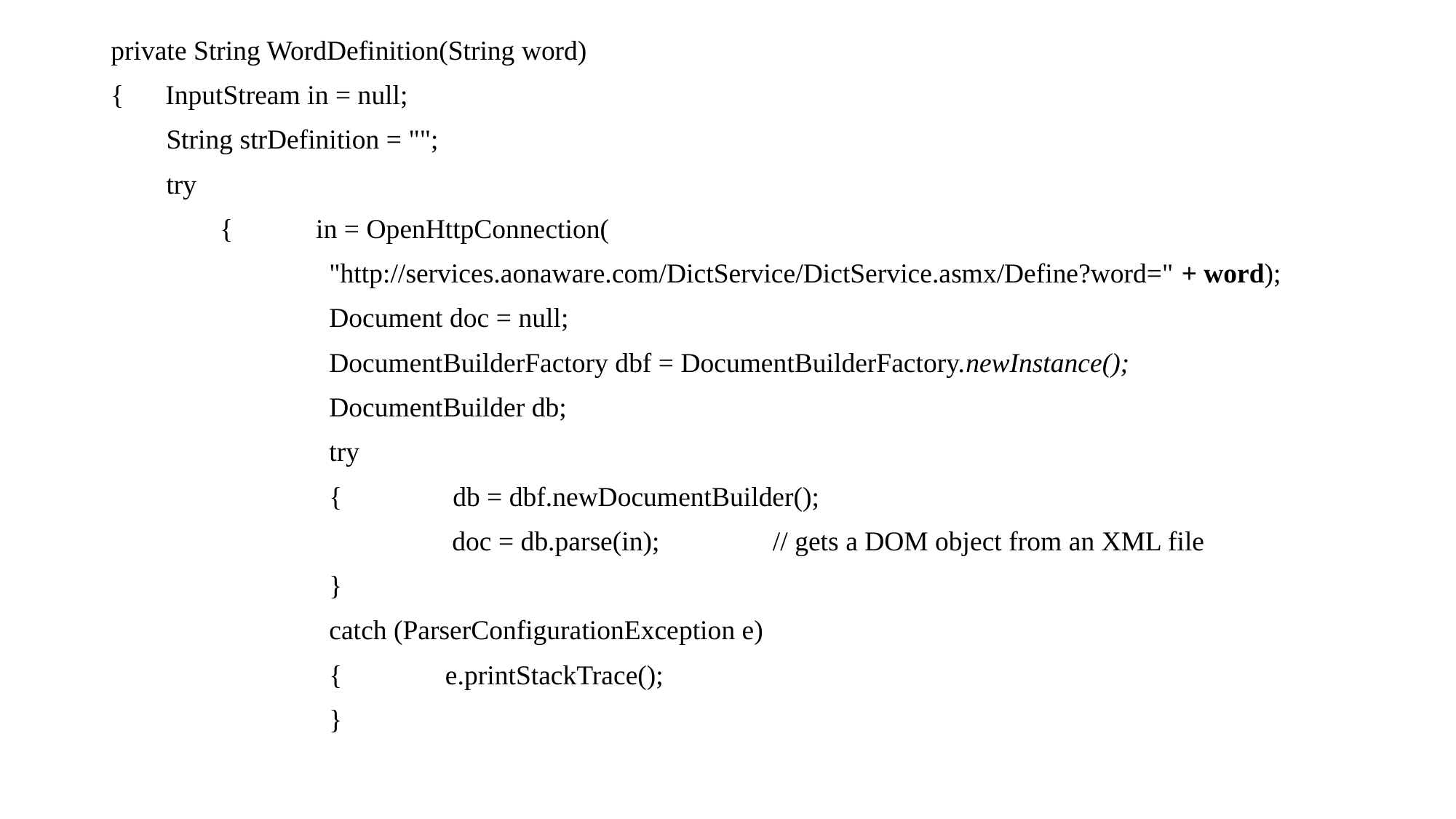

private String WordDefinition(String word)
{      InputStream in = null;
        String strDefinition = "";
        try
	{            in = OpenHttpConnection(
		"http://services.aonaware.com/DictService/DictService.asmx/Define?word=" + word);
            		Document doc = null;
            		DocumentBuilderFactory dbf = DocumentBuilderFactory.newInstance();
            		DocumentBuilder db;
           		try
		{                db = dbf.newDocumentBuilder();
                		  doc = db.parse(in);	 // gets a DOM object from an XML file
            		}
		catch (ParserConfigurationException e)
		{	 e.printStackTrace();
            		}